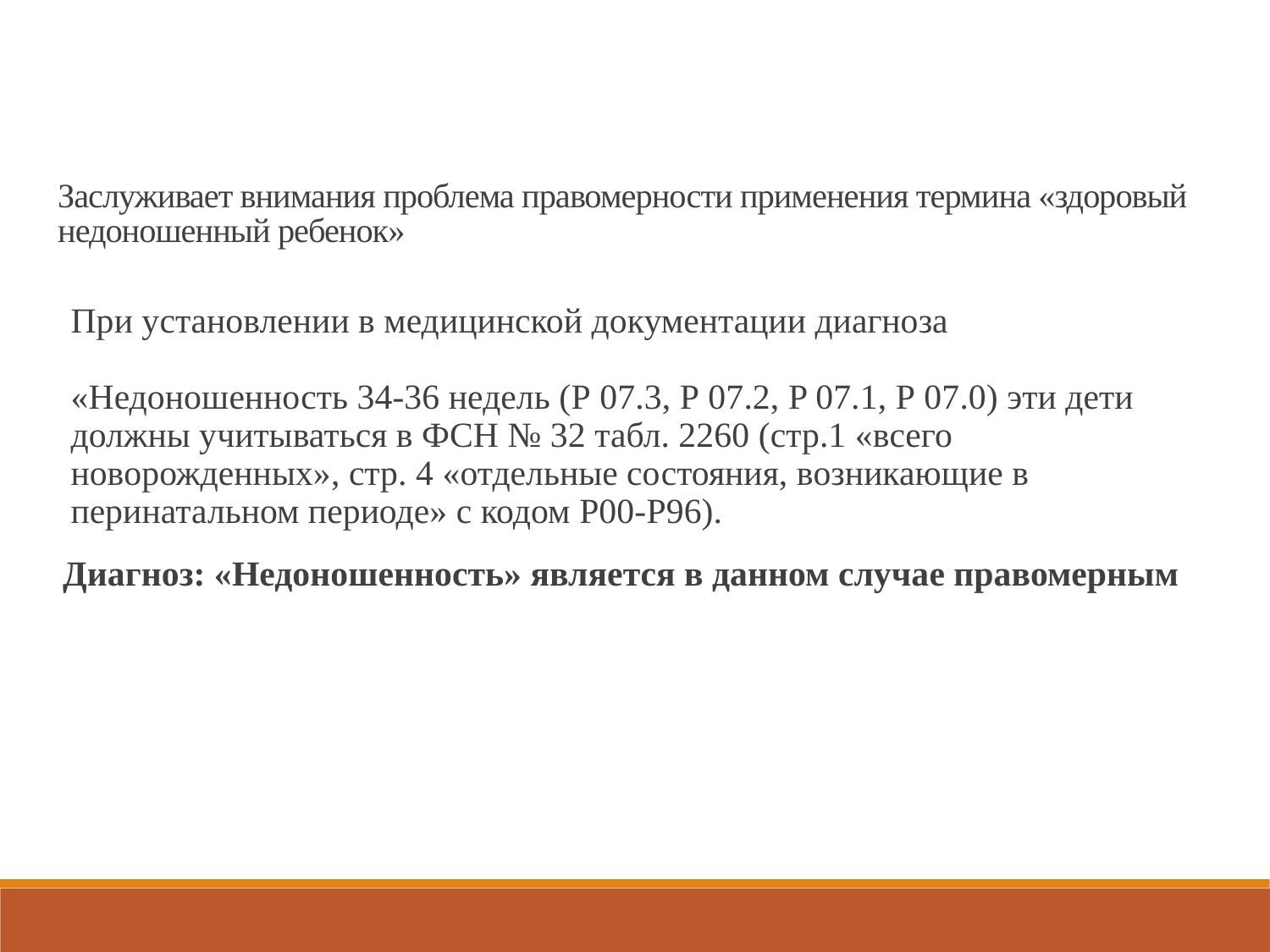

Заслуживает внимания проблема правомерности применения термина «здоровый недоношенный ребенок»
При установлении в медицинской документации диагноза
«Недоношенность 34-36 недель (P 07.3, P 07.2, P 07.1, P 07.0) эти дети должны учитываться в ФСН № 32 табл. 2260 (стр.1 «всего новорожденных», стр. 4 «отдельные состояния, возникающие в перинатальном периоде» с кодом P00-P96).
  Диагноз: «Недоношенность» является в данном случае правомерным